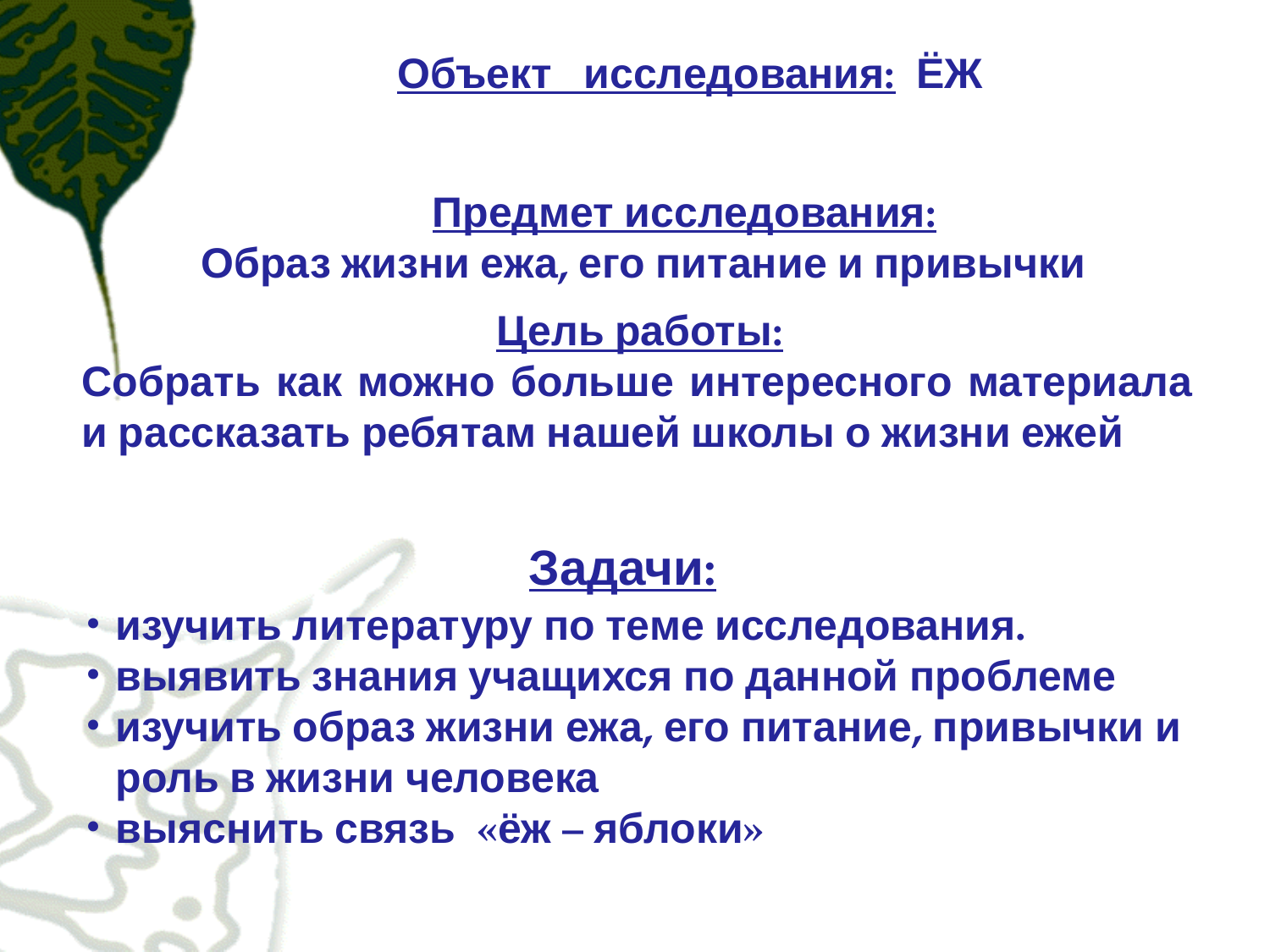

Объект   исследования:  ЁЖ

Предмет исследования:
Образ жизни ежа, его питание и привычки
Цель работы:
Собрать как можно больше интересного материала  и рассказать ребятам нашей школы о жизни ежей

 Задачи:
изучить литературу по теме исследования.
выявить знания учащихся по данной проблеме
изучить образ жизни ежа, его питание, привычки и роль в жизни человека
выяснить связь  «ёж – яблоки»